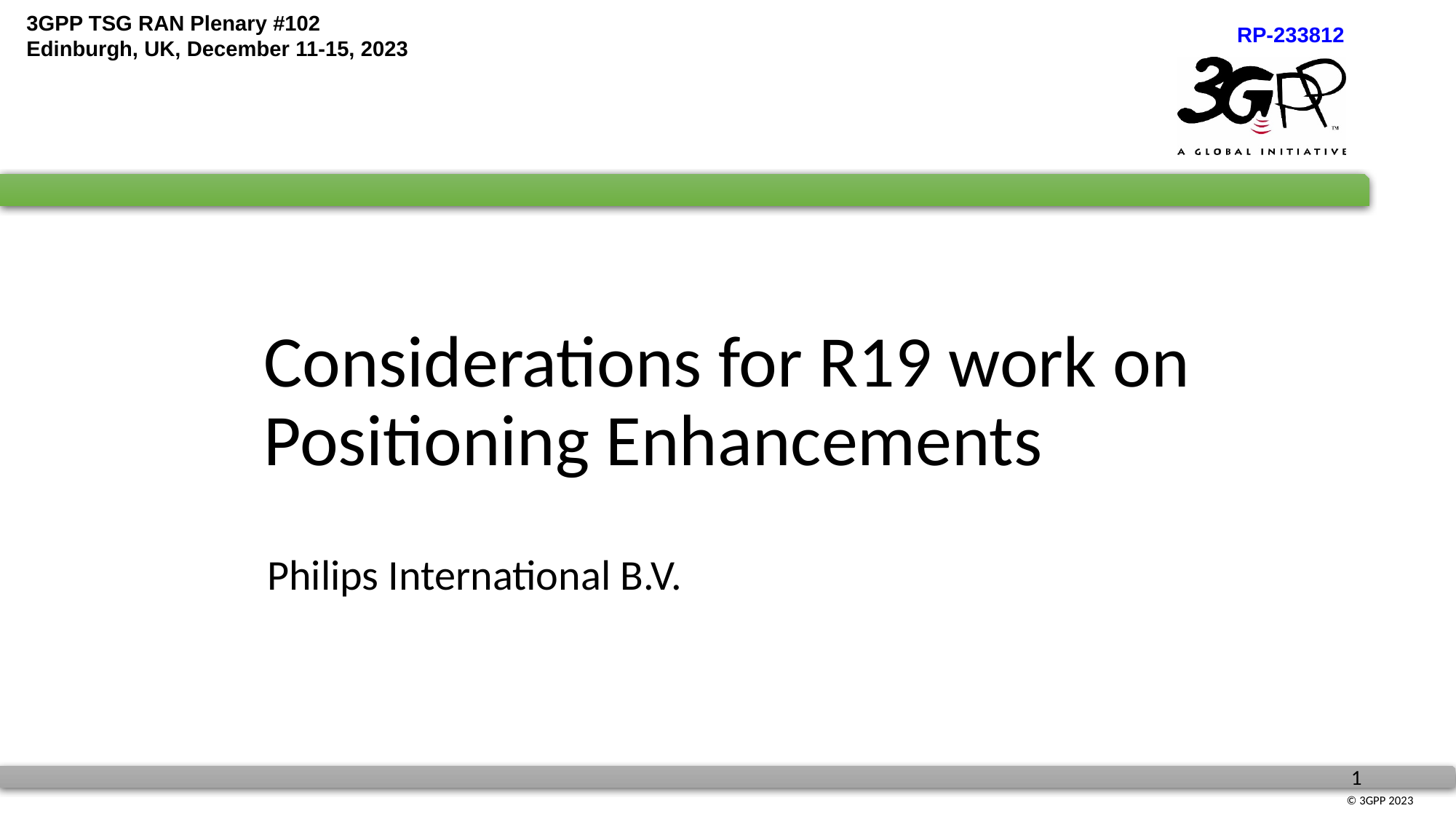

# Considerations for R19 work on Positioning Enhancements
Philips International B.V.